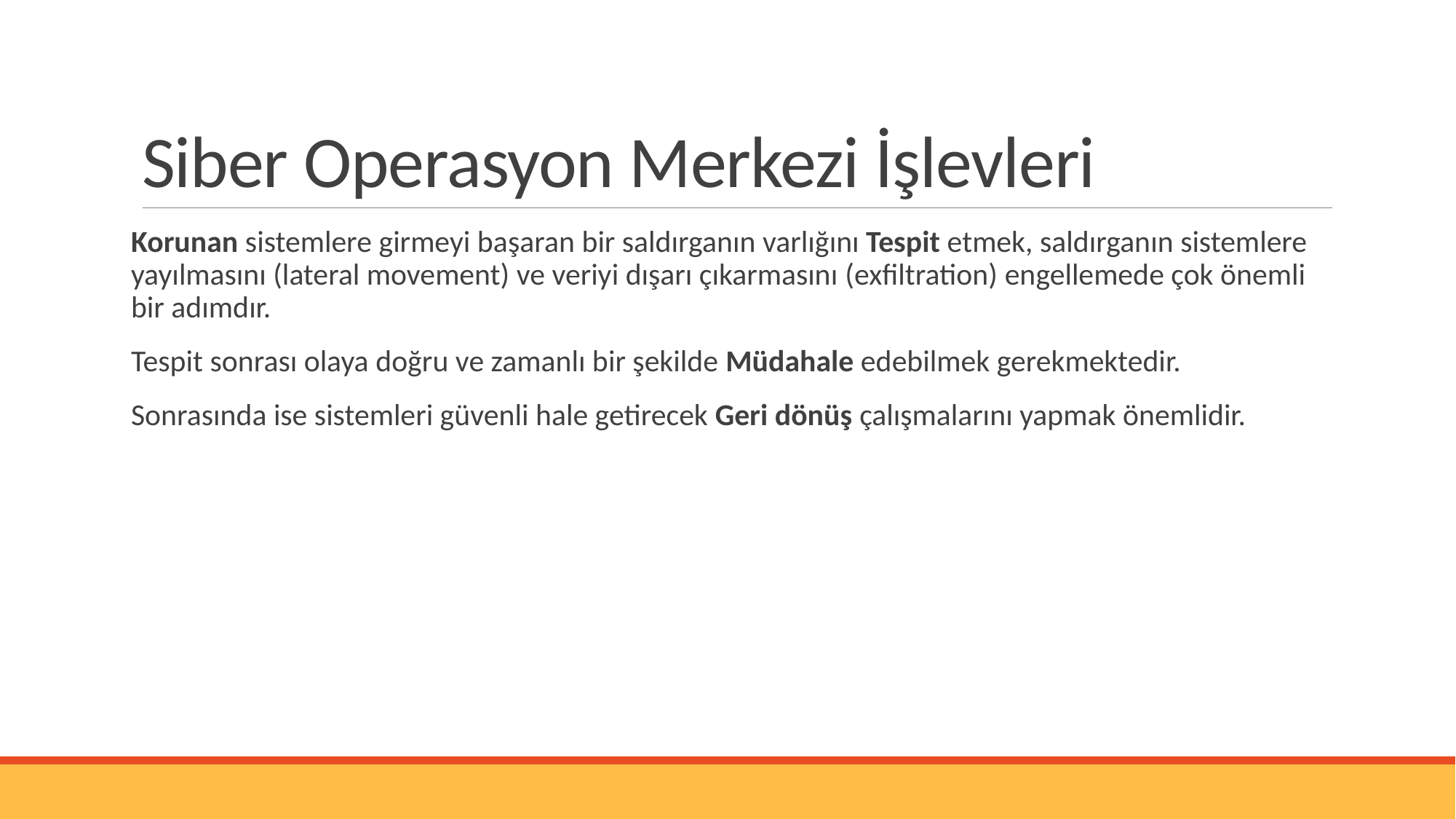

# Siber Operasyon Merkezi İşlevleri
Korunan sistemlere girmeyi başaran bir saldırganın varlığını Tespit etmek, saldırganın sistemlere yayılmasını (lateral movement) ve veriyi dışarı çıkarmasını (exfiltration) engellemede çok önemli bir adımdır.
Tespit sonrası olaya doğru ve zamanlı bir şekilde Müdahale edebilmek gerekmektedir.
Sonrasında ise sistemleri güvenli hale getirecek Geri dönüş çalışmalarını yapmak önemlidir.